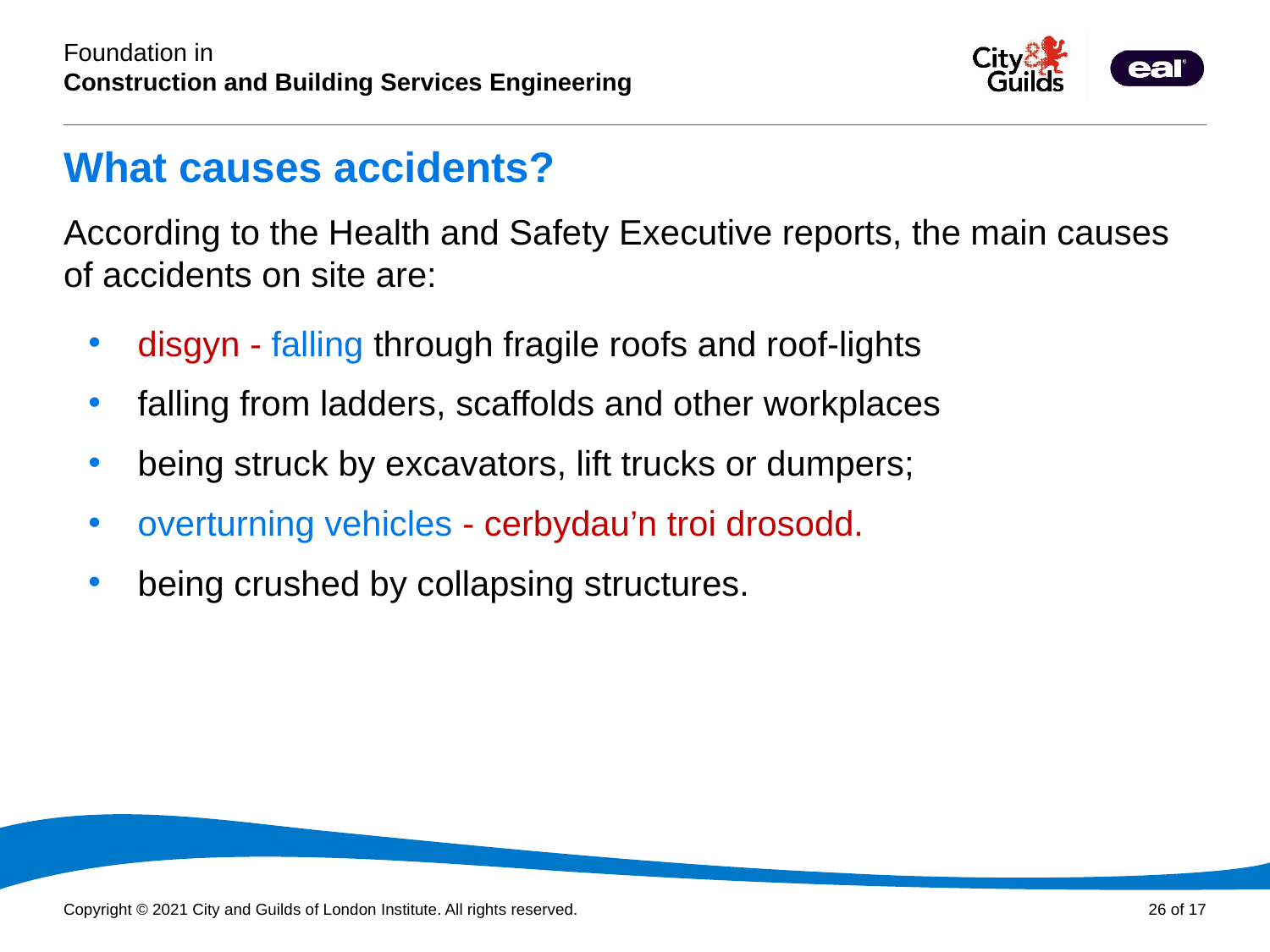

# What causes accidents?
According to the Health and Safety Executive reports, the main causes of accidents on site are:
disgyn - falling through fragile roofs and roof-lights
falling from ladders, scaffolds and other workplaces
being struck by excavators, lift trucks or dumpers;
overturning vehicles - cerbydau’n troi drosodd.
being crushed by collapsing structures.